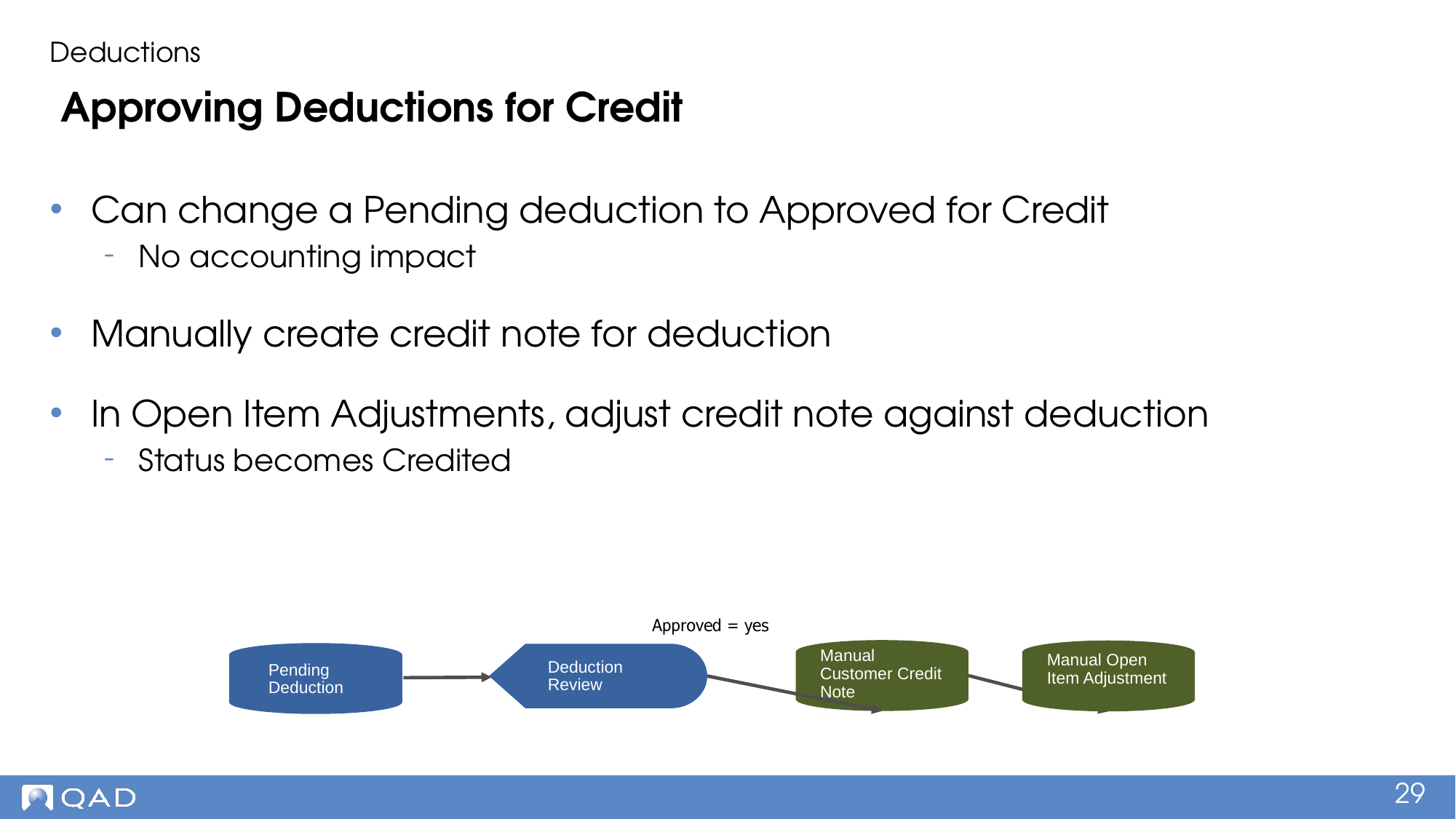

Deductions
# Approving Deductions for Credit
Can change a Pending deduction to Approved for Credit
No accounting impact
Manually create credit note for deduction
In Open Item Adjustments, adjust credit note against deduction
Status becomes Credited

Approved = yes

Manual Customer Credit Note

Deduction Review
Manual Open Item Adjustment
Pending Deduction
29